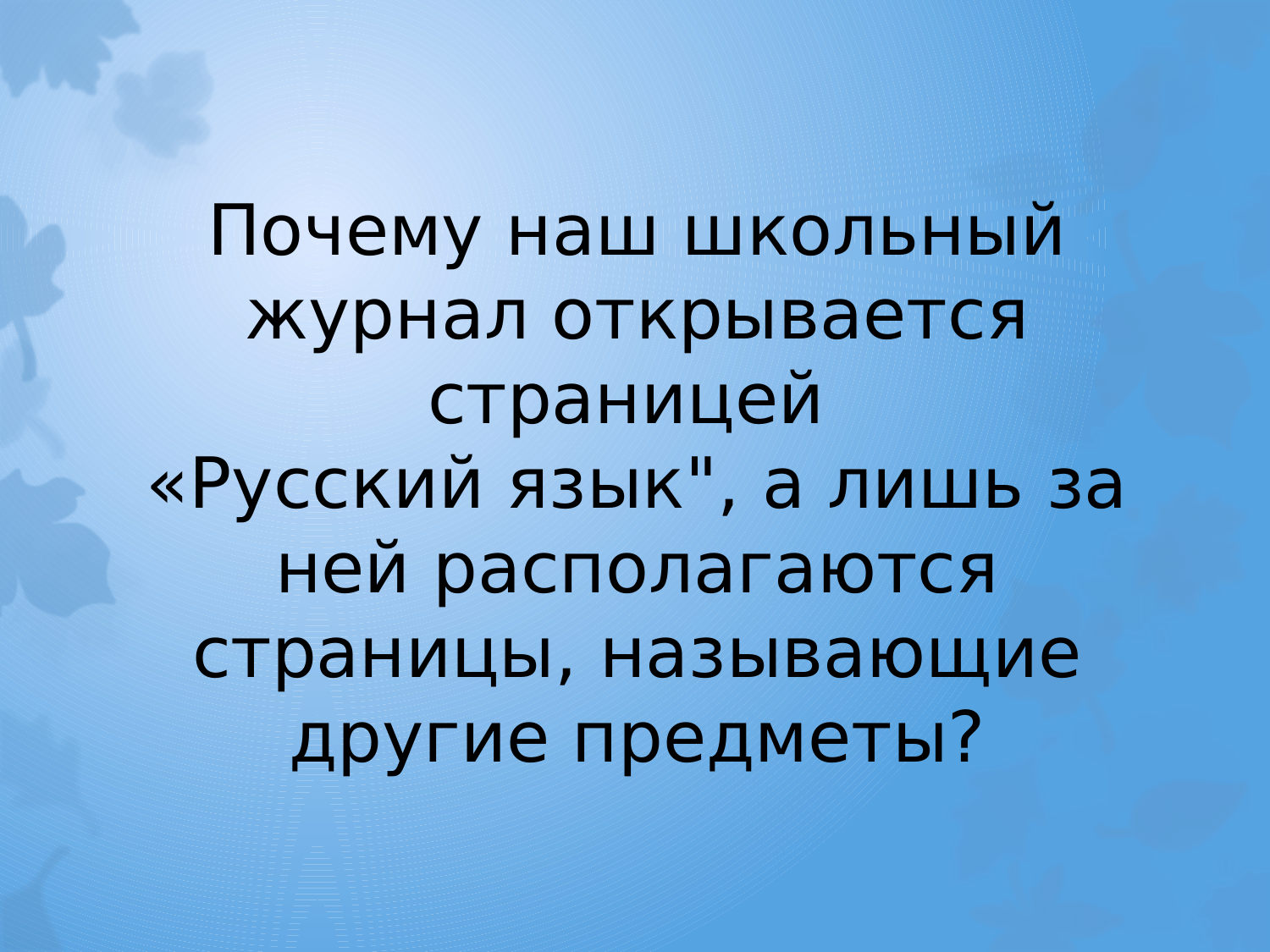

# Почему наш школьный журнал открывается страницей «Русский язык", а лишь за ней располагаются страницы, называющие другие предметы?